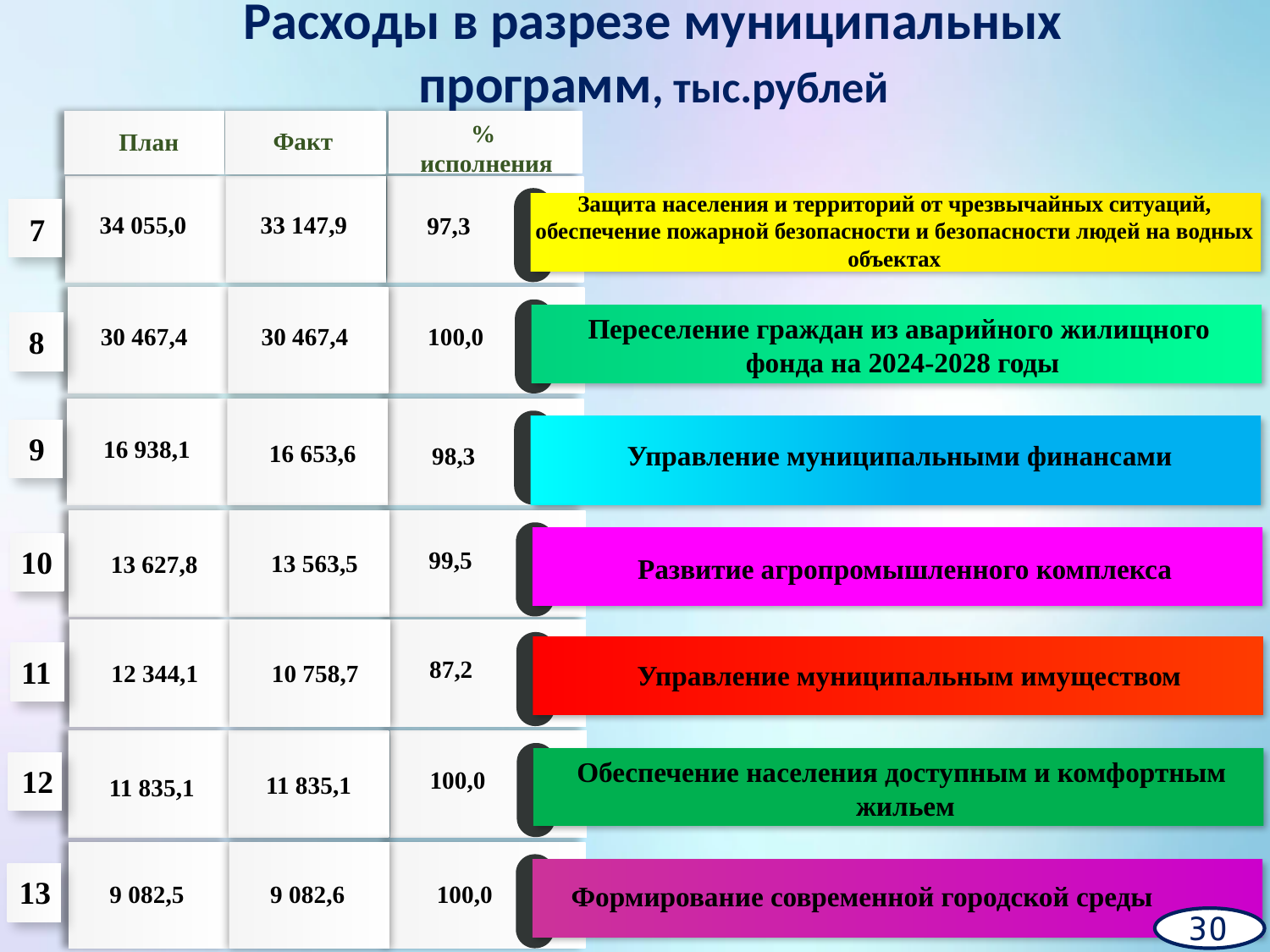

Расходы в разрезе муниципальных программ, тыс.рублей

Факт
План
%
 исполнения

34 055,0
33 147,9
7
97,3

30 467,4
30 467,4
100,0

8

9
16 938,1
16 653,6
Управление муниципальными финансами
98,3

10
99,5
13 563,5
13 627,8
Развитие агропромышленного комплекса

11
87,2
10 758,7
12 344,1
 11 835,1
11 835,1

12
100,0

13
Формирование современной городской среды
Защита населения и территорий от чрезвычайных ситуаций, обеспечение пожарной безопасности и безопасности людей на водных объектах
Переселение граждан из аварийного жилищного
фонда на 2024-2028 годы
Управление муниципальным имуществом
Обеспечение населения доступным и комфортным
 жильем
9 082,5
9 082,6
100,0
30